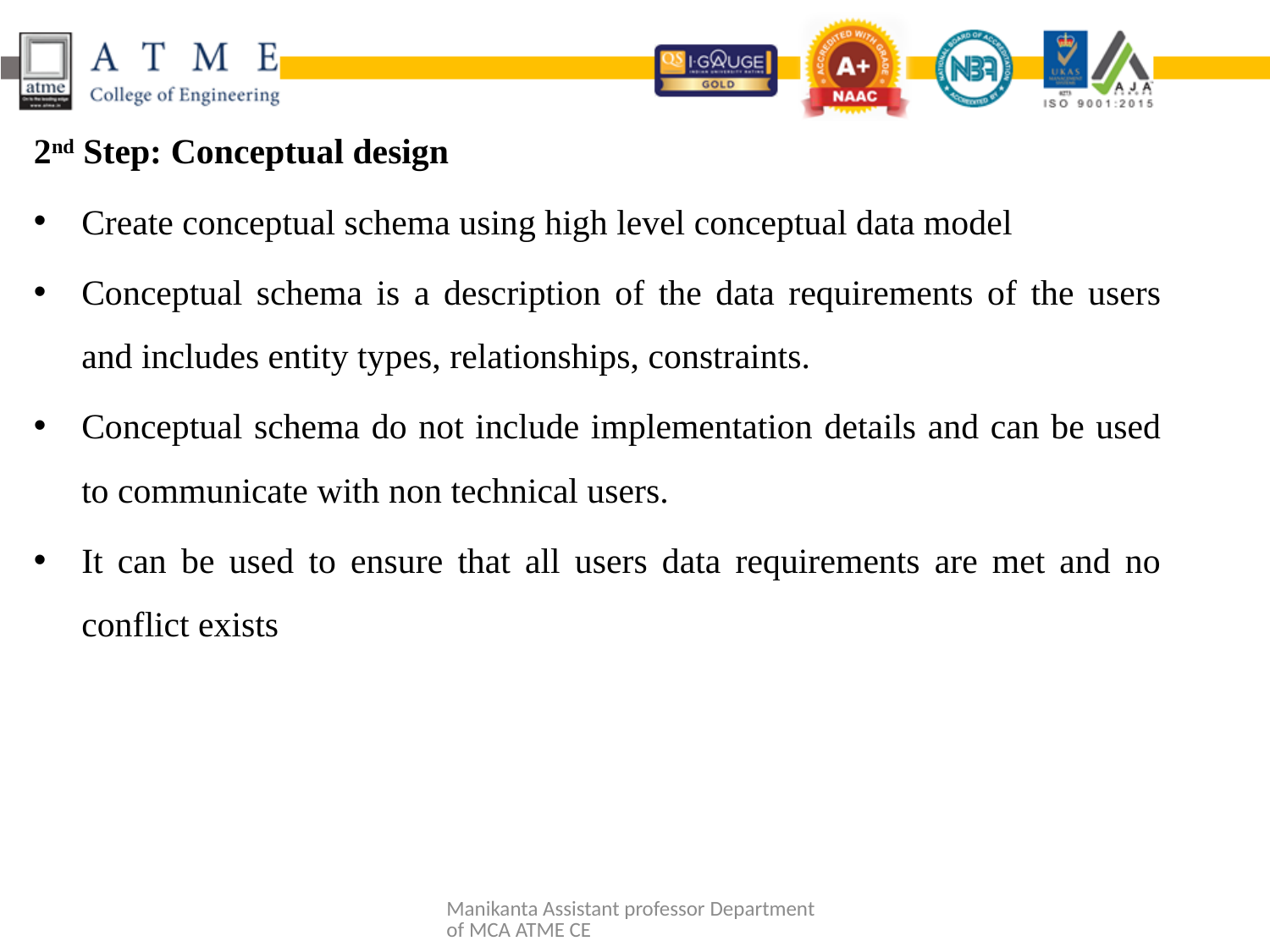

2nd Step: Conceptual design
Create conceptual schema using high level conceptual data model
Conceptual schema is a description of the data requirements of the users and includes entity types, relationships, constraints.
Conceptual schema do not include implementation details and can be used to communicate with non technical users.
It can be used to ensure that all users data requirements are met and no conflict exists

Manikanta Assistant professor Department of MCA ATME CE